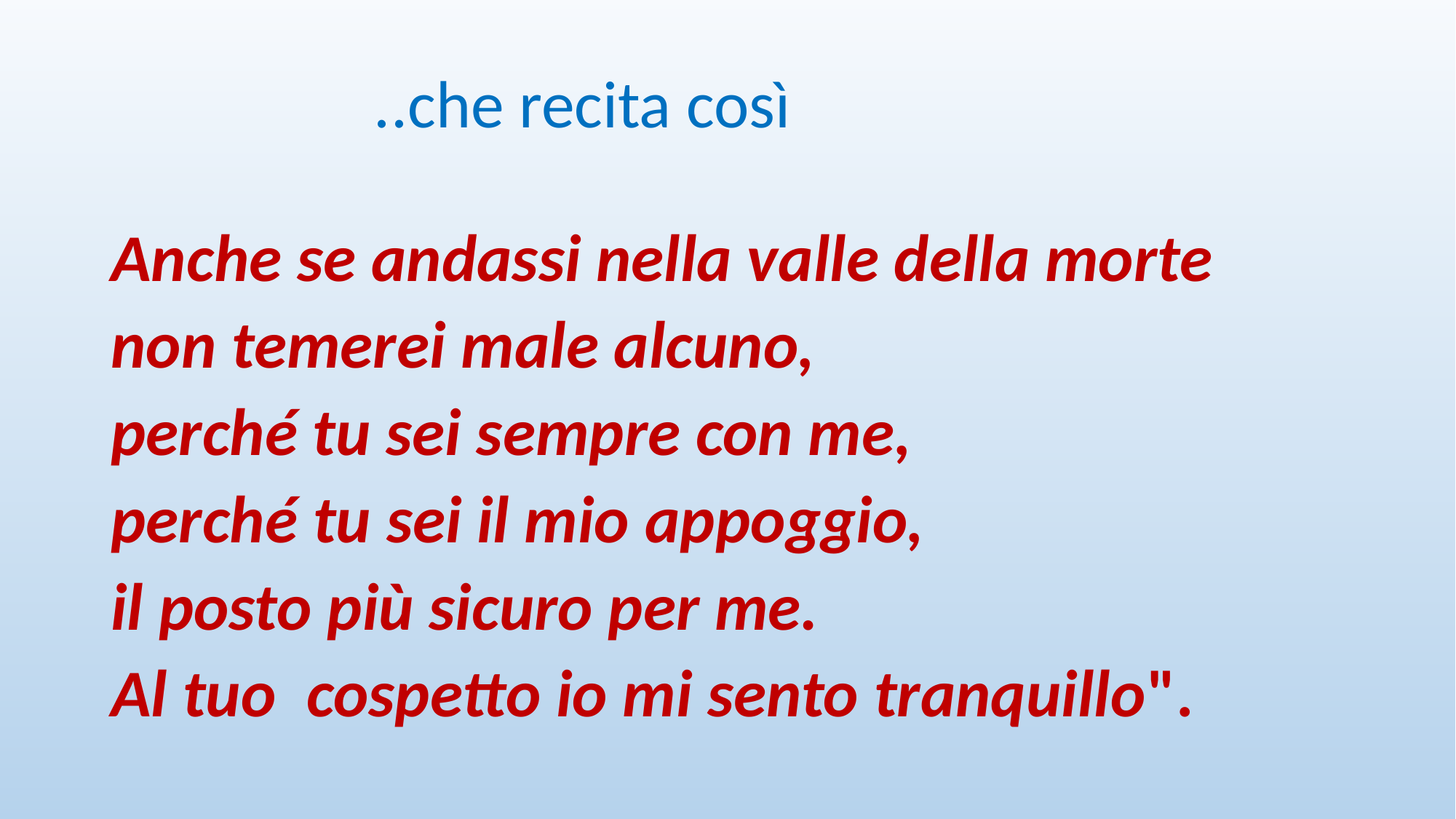

# ..che recita così
Anche se andassi nella valle della morte
non temerei male alcuno,
perché tu sei sempre con me,
perché tu sei il mio appoggio,
il posto più sicuro per me.
Al tuo  cospetto io mi sento tranquillo".